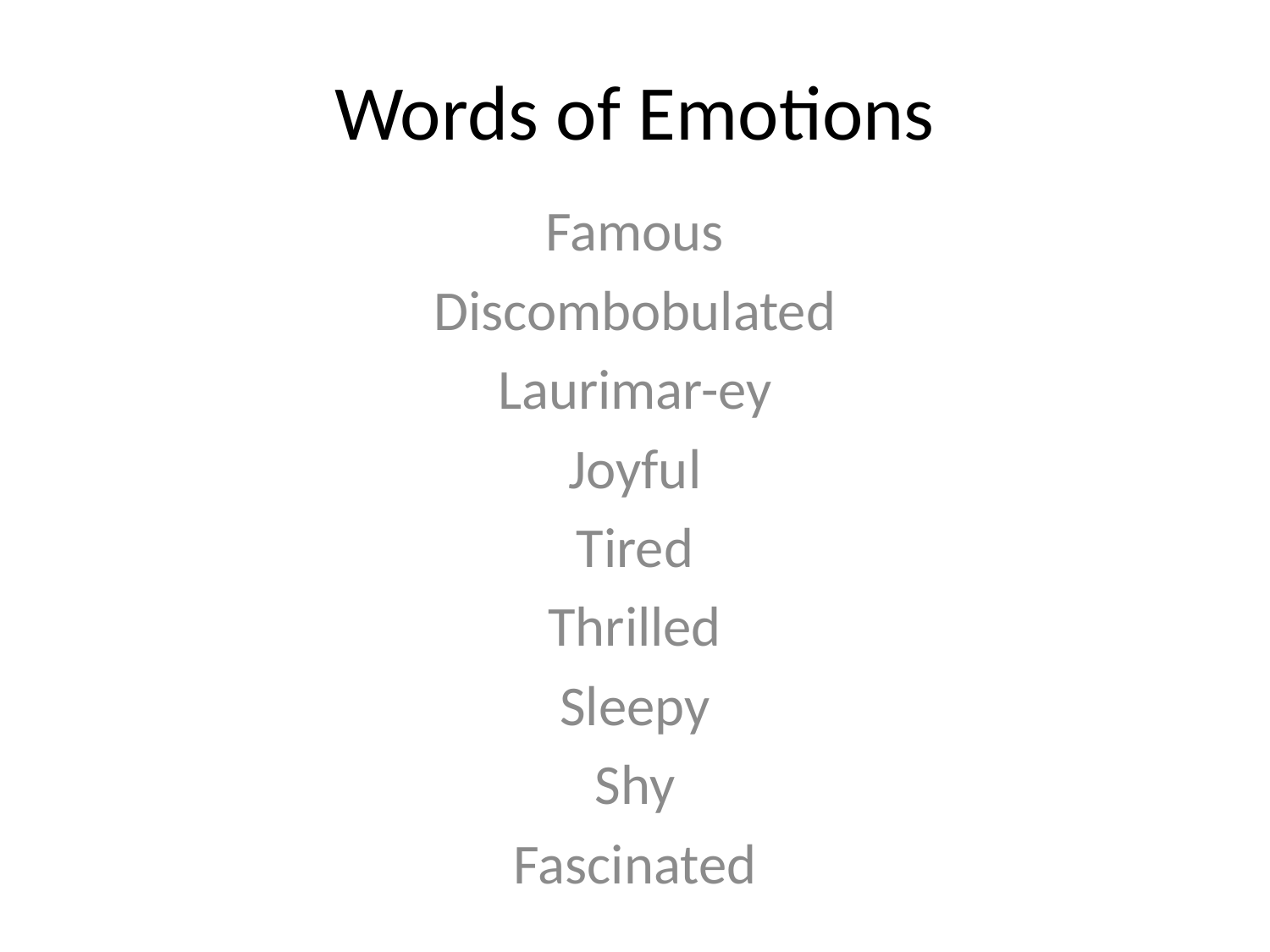

# Words of Emotions
Famous
Discombobulated
Laurimar-ey
Joyful
Tired
Thrilled
Sleepy
Shy
Fascinated